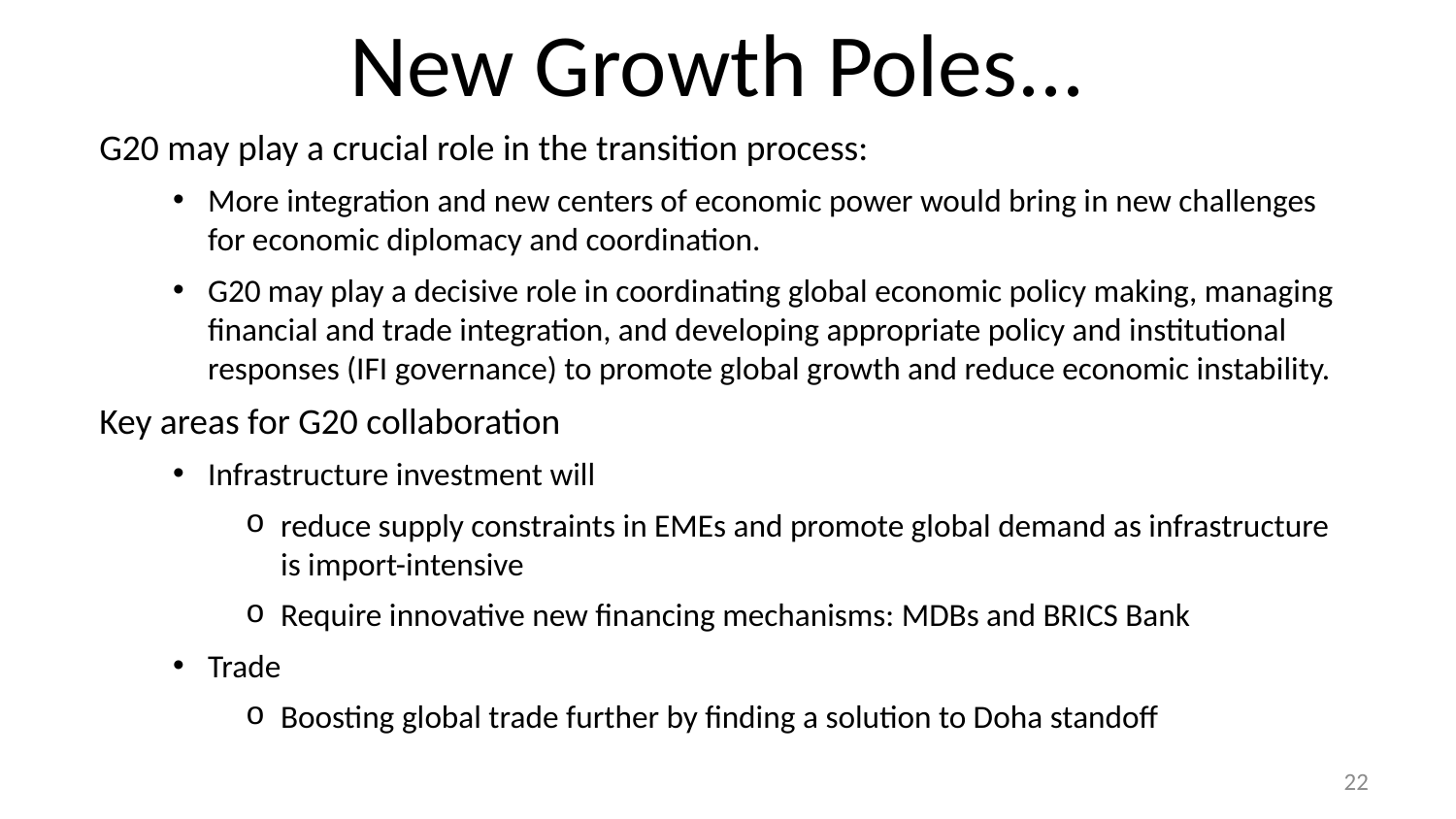

New Growth Poles...
G20 may play a crucial role in the transition process:
More integration and new centers of economic power would bring in new challenges for economic diplomacy and coordination.
G20 may play a decisive role in coordinating global economic policy making, managing financial and trade integration, and developing appropriate policy and institutional responses (IFI governance) to promote global growth and reduce economic instability.
Key areas for G20 collaboration
Infrastructure investment will
reduce supply constraints in EMEs and promote global demand as infrastructure is import-intensive
Require innovative new financing mechanisms: MDBs and BRICS Bank
Trade
Boosting global trade further by finding a solution to Doha standoff
22